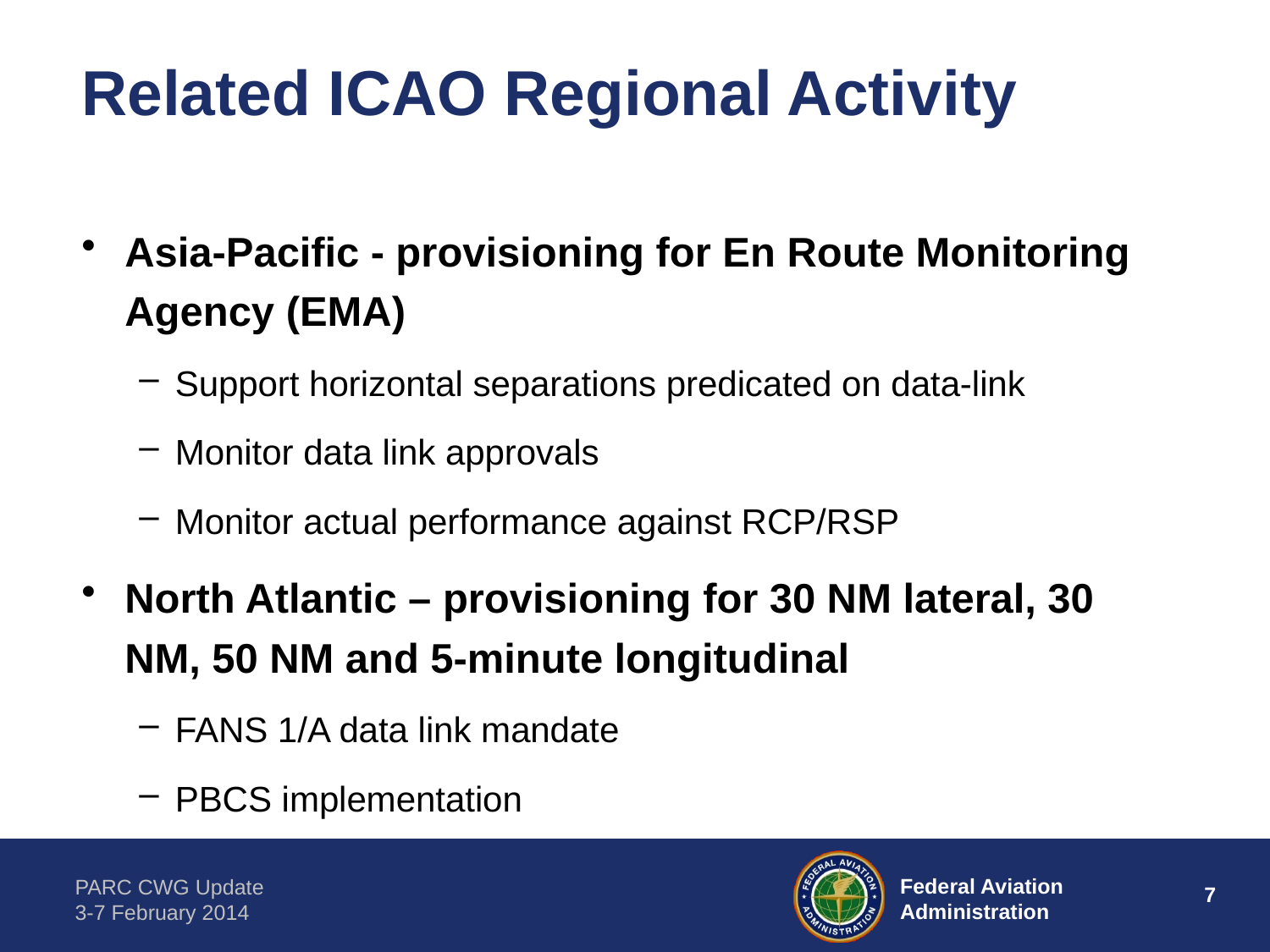

# Related ICAO Regional Activity
Asia-Pacific - provisioning for En Route Monitoring Agency (EMA)
Support horizontal separations predicated on data-link
Monitor data link approvals
Monitor actual performance against RCP/RSP
North Atlantic – provisioning for 30 NM lateral, 30 NM, 50 NM and 5-minute longitudinal
FANS 1/A data link mandate
PBCS implementation